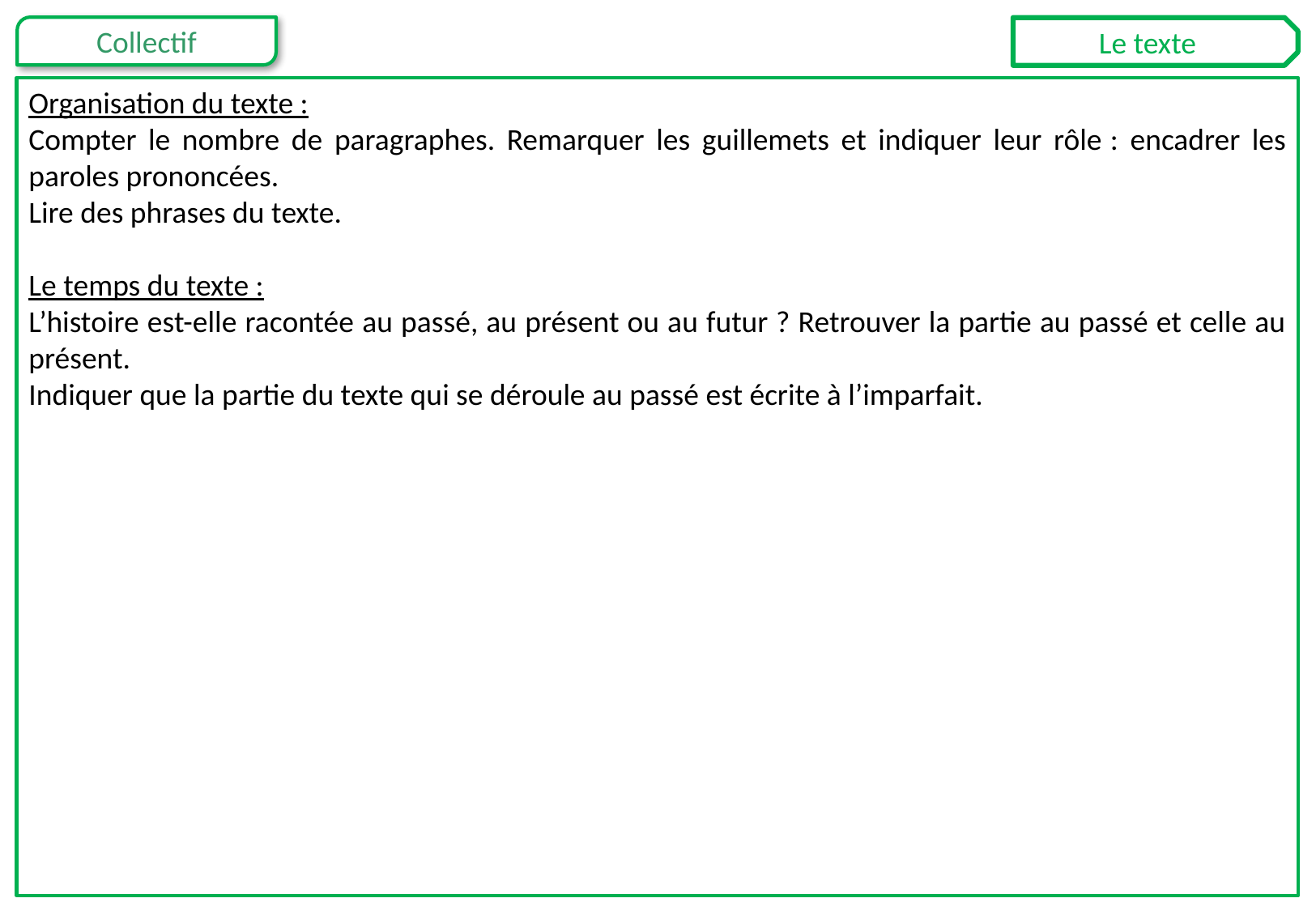

Le texte
Organisation du texte :
Compter le nombre de paragraphes. Remarquer les guillemets et indiquer leur rôle : encadrer les paroles prononcées.
Lire des phrases du texte.

Le temps du texte :
L’histoire est-elle racontée au passé, au présent ou au futur ? Retrouver la partie au passé et celle au présent.
Indiquer que la partie du texte qui se déroule au passé est écrite à l’imparfait.